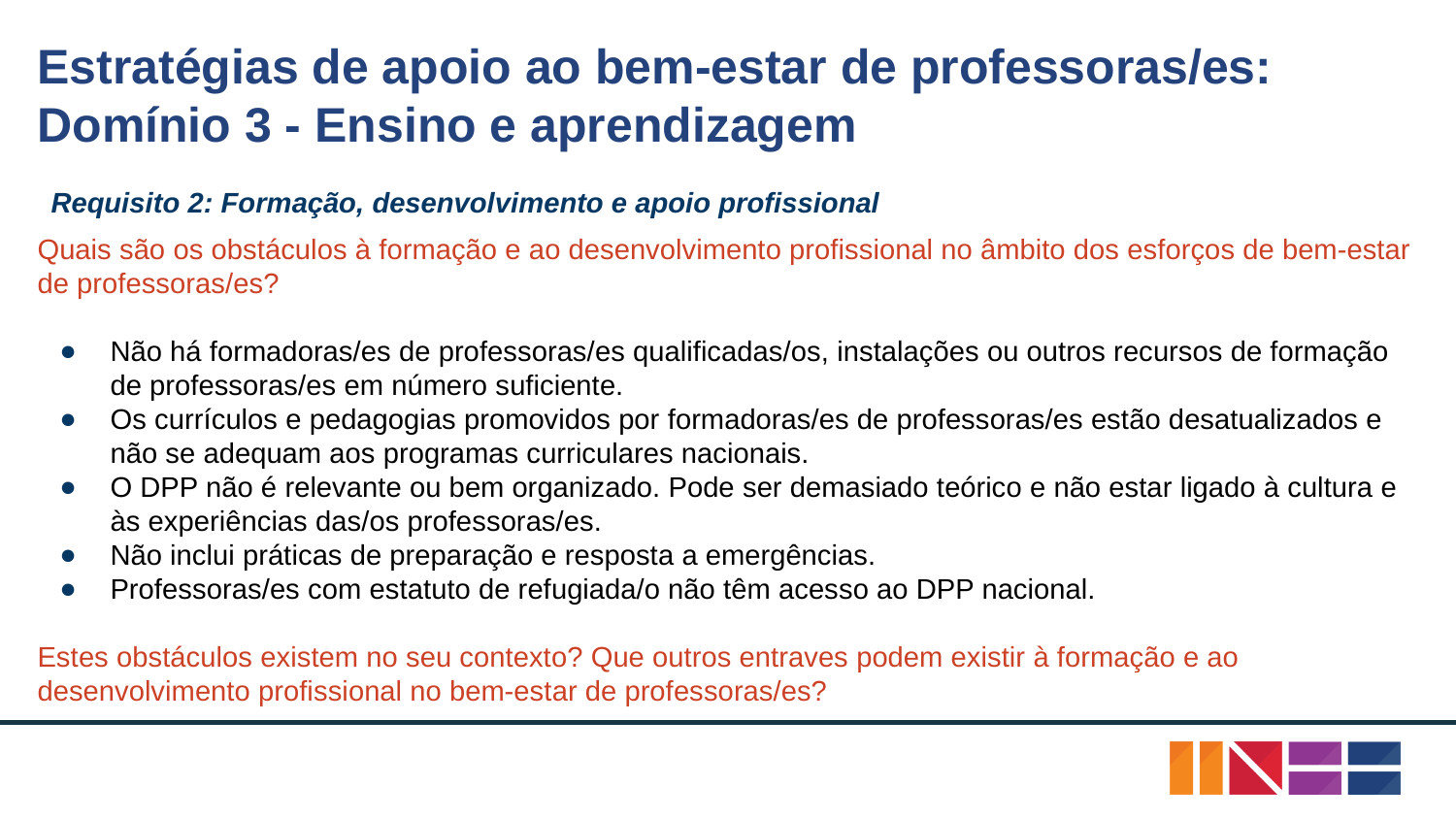

# Estratégias de apoio ao bem-estar de professoras/es:
Domínio 3 - Ensino e aprendizagem

Requisito 2: Formação, desenvolvimento e apoio profissional
Quais são os obstáculos à formação e ao desenvolvimento profissional no âmbito dos esforços de bem-estar de professoras/es?

Não há formadoras/es de professoras/es qualificadas/os, instalações ou outros recursos de formação de professoras/es em número suficiente.
Os currículos e pedagogias promovidos por formadoras/es de professoras/es estão desatualizados e não se adequam aos programas curriculares nacionais.
O DPP não é relevante ou bem organizado. Pode ser demasiado teórico e não estar ligado à cultura e às experiências das/os professoras/es.
Não inclui práticas de preparação e resposta a emergências.
Professoras/es com estatuto de refugiada/o não têm acesso ao DPP nacional.

Estes obstáculos existem no seu contexto? Que outros entraves podem existir à formação e ao desenvolvimento profissional no bem-estar de professoras/es?
Crédito: Oxfam